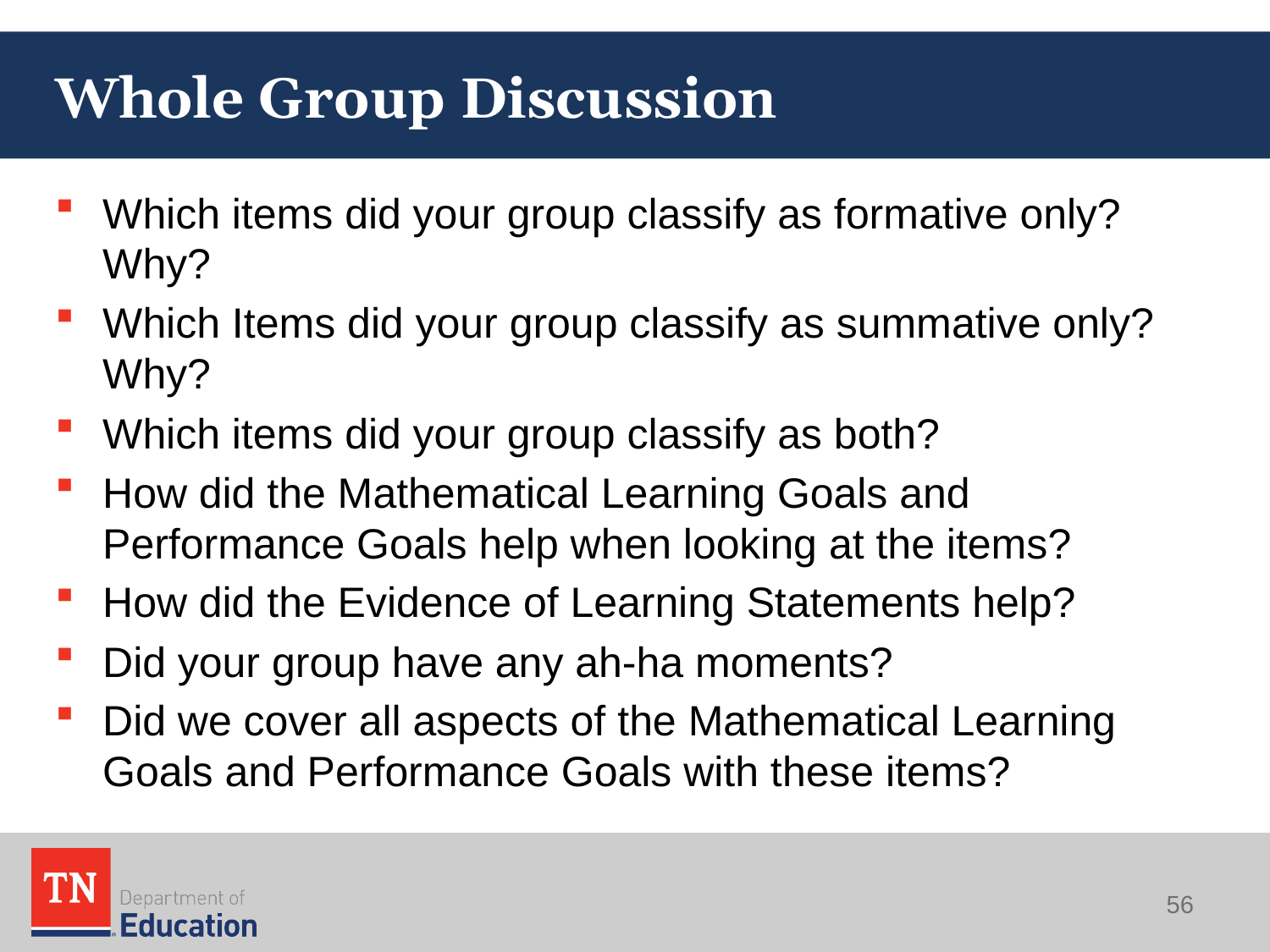

# Whole Group Discussion
Which items did your group classify as formative only? Why?
Which Items did your group classify as summative only? Why?
Which items did your group classify as both?
How did the Mathematical Learning Goals and Performance Goals help when looking at the items?
How did the Evidence of Learning Statements help?
Did your group have any ah-ha moments?
Did we cover all aspects of the Mathematical Learning Goals and Performance Goals with these items?

56